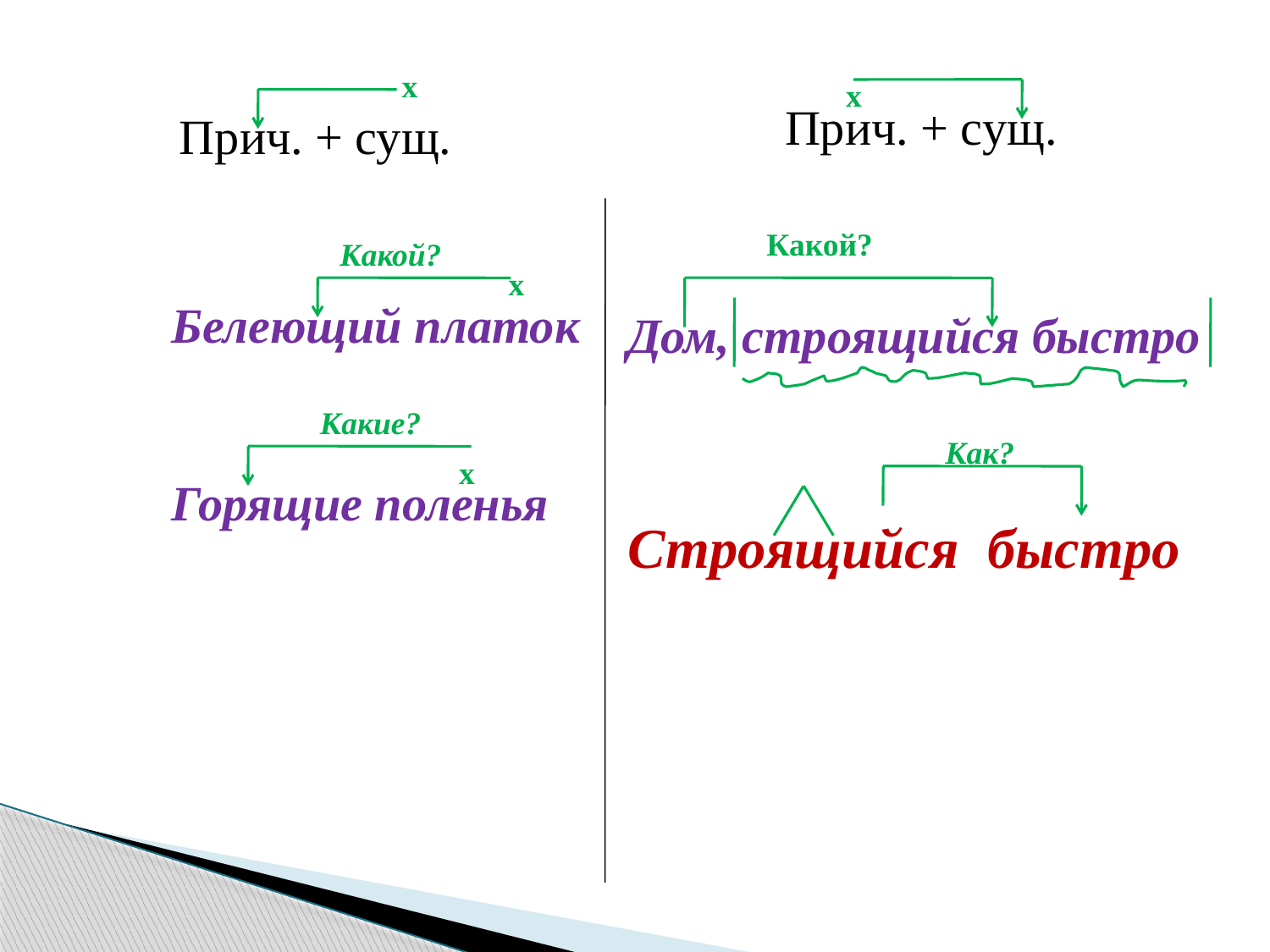

х
х
            Прич. + сущ.
 Прич. + сущ.
Какой?

Белеющий платок

Горящие поленья
Какой?
х
Дом, строящийся быстро

Какие?
Как?
х
Строящийся  быстро